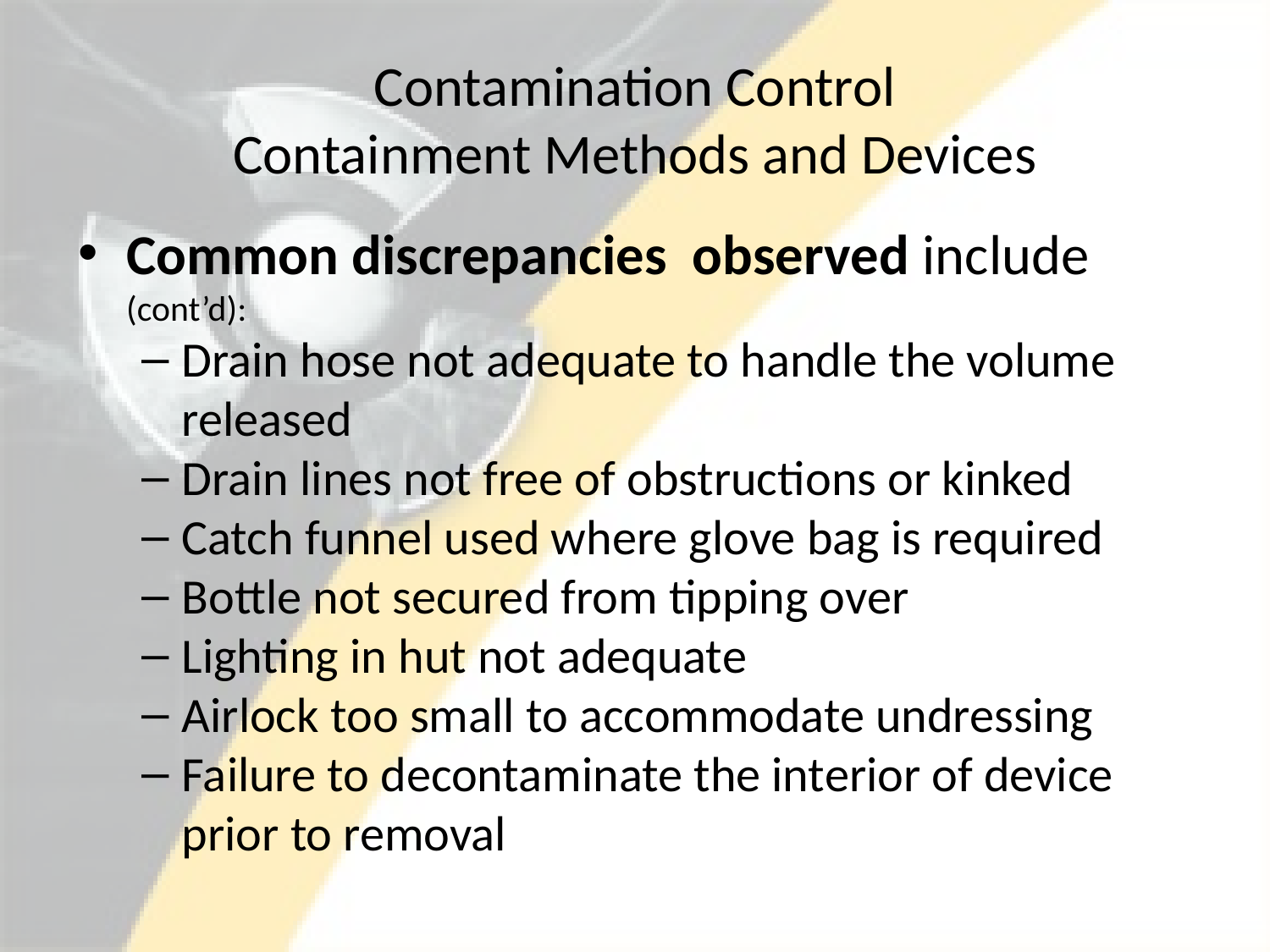

# Contamination Control Containment Methods and Devices
Common discrepancies  observed include (cont’d):
Drain hose not adequate to handle the volume released
Drain lines not free of obstructions or kinked
Catch funnel used where glove bag is required
Bottle not secured from tipping over
Lighting in hut not adequate
Airlock too small to accommodate undressing
Failure to decontaminate the interior of device prior to removal